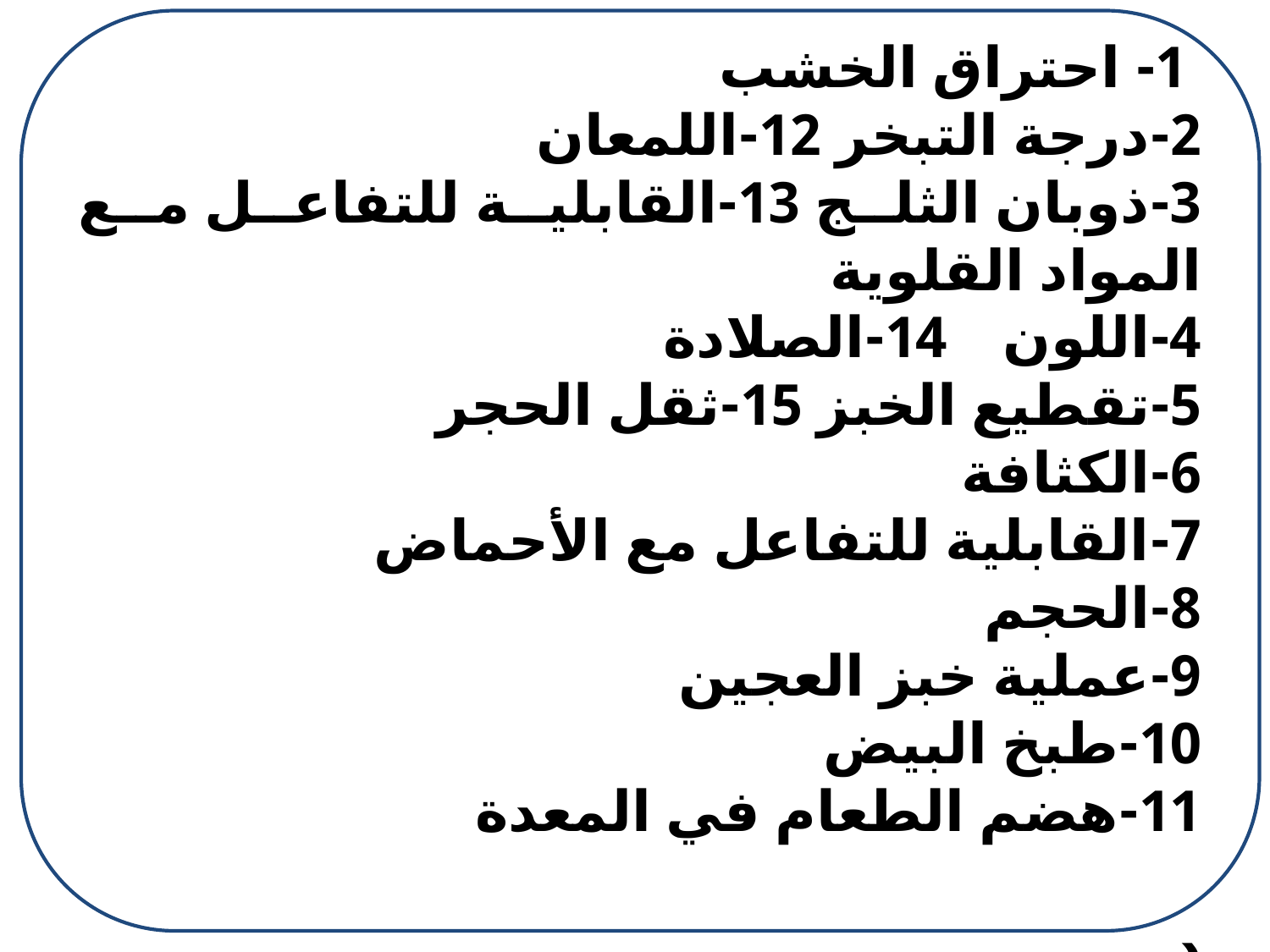

1- احتراق الخشب
2-درجة التبخر 	12-اللمعان
3-ذوبان الثلج 	13-القابلية للتفاعل مع المواد القلوية
4-اللون 		14-الصلادة
5-تقطيع الخبز 	15-ثقل الحجر
6-الكثافة
7-القابلية للتفاعل مع الأحماض
8-الحجم
9-عملية خبز العجين
10-طبخ البيض
11-هضم الطعام في المعدة

د